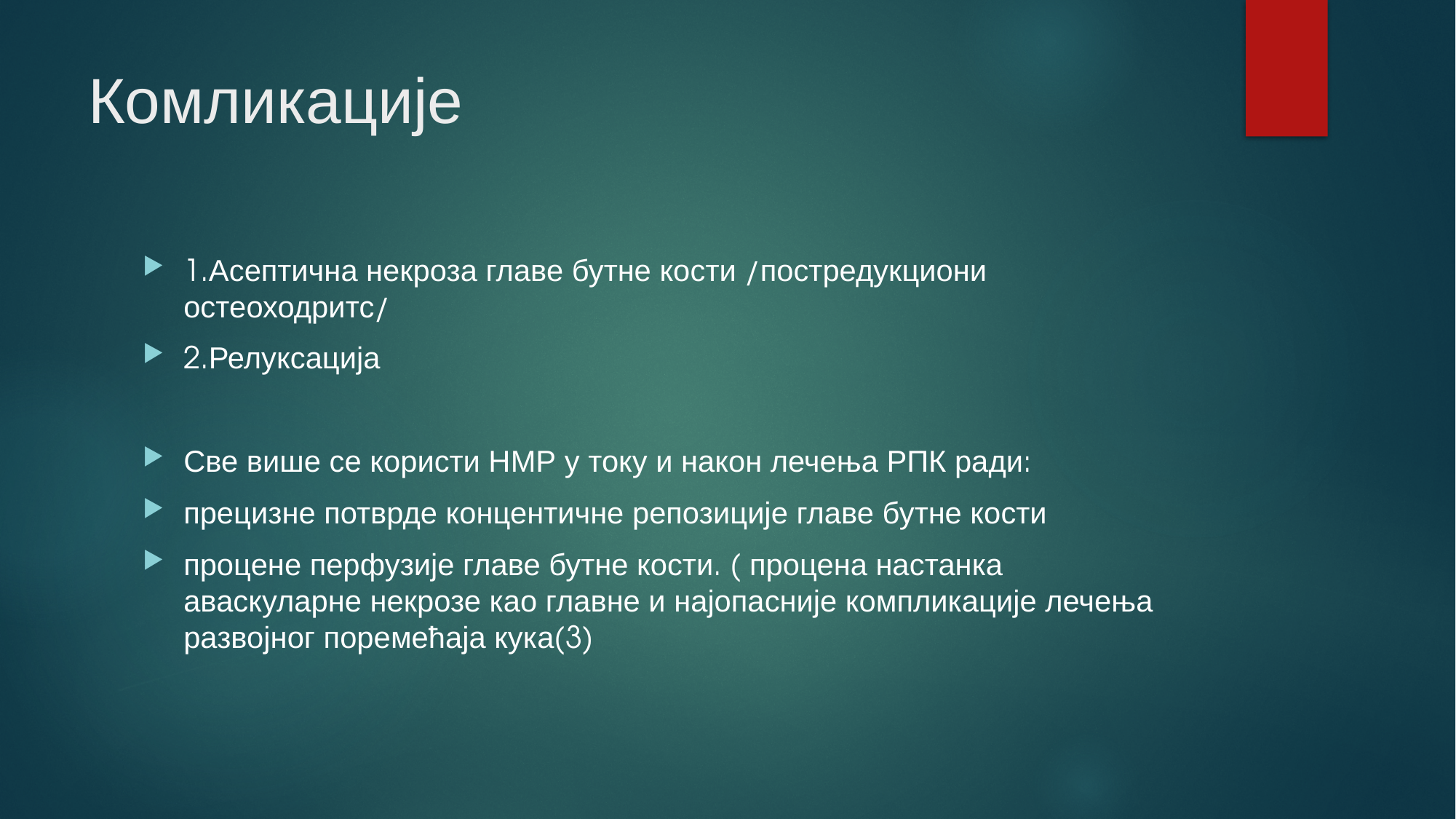

# Комликације
1.Асептична некроза главе бутне кости /постредукциони остеоходритс/
2.Релуксација

Све више се користи НМР у току и након лечења РПК ради:
прецизне потврде концентичне репозиције главе бутне кости
процене перфузије главе бутне кости. ( процена настанка аваскуларне некрозе као главне и најопасније компликације лечења развојног поремећаја кука(3)